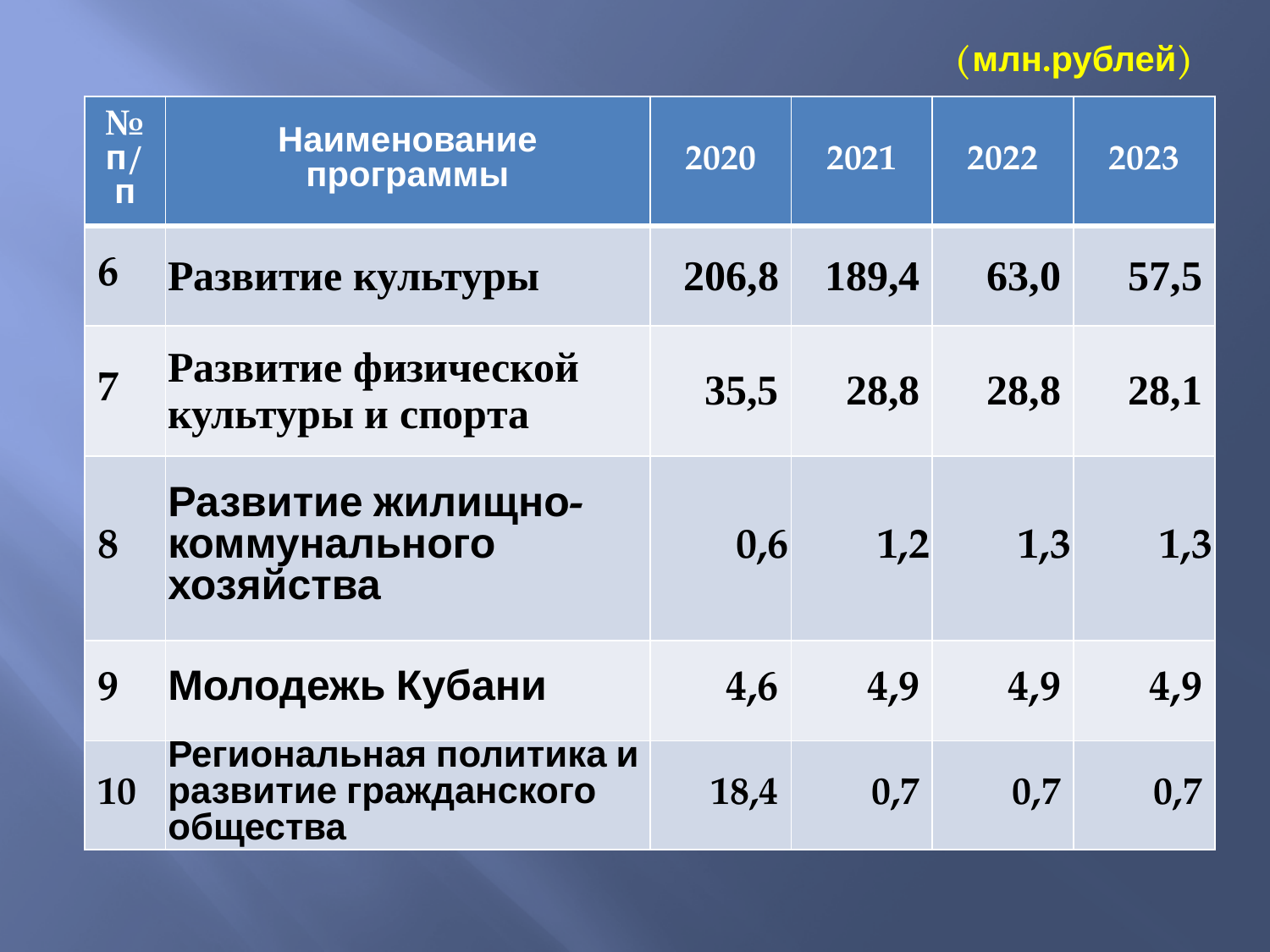

# (млн.рублей)
| № п/п | Наименование программы | 2020 | 2021 | 2022 | 2023 |
| --- | --- | --- | --- | --- | --- |
| 6 | Развитие культуры | 206,8 | 189,4 | 63,0 | 57,5 |
| 7 | Развитие физической культуры и спорта | 35,5 | 28,8 | 28,8 | 28,1 |
| 8 | Развитие жилищно-коммунального хозяйства | 0,6 | 1,2 | 1,3 | 1,3 |
| 9 | Молодежь Кубани | 4,6 | 4,9 | 4,9 | 4,9 |
| 10 | Региональная политика и развитие гражданского общества | 18,4 | 0,7 | 0,7 | 0,7 |